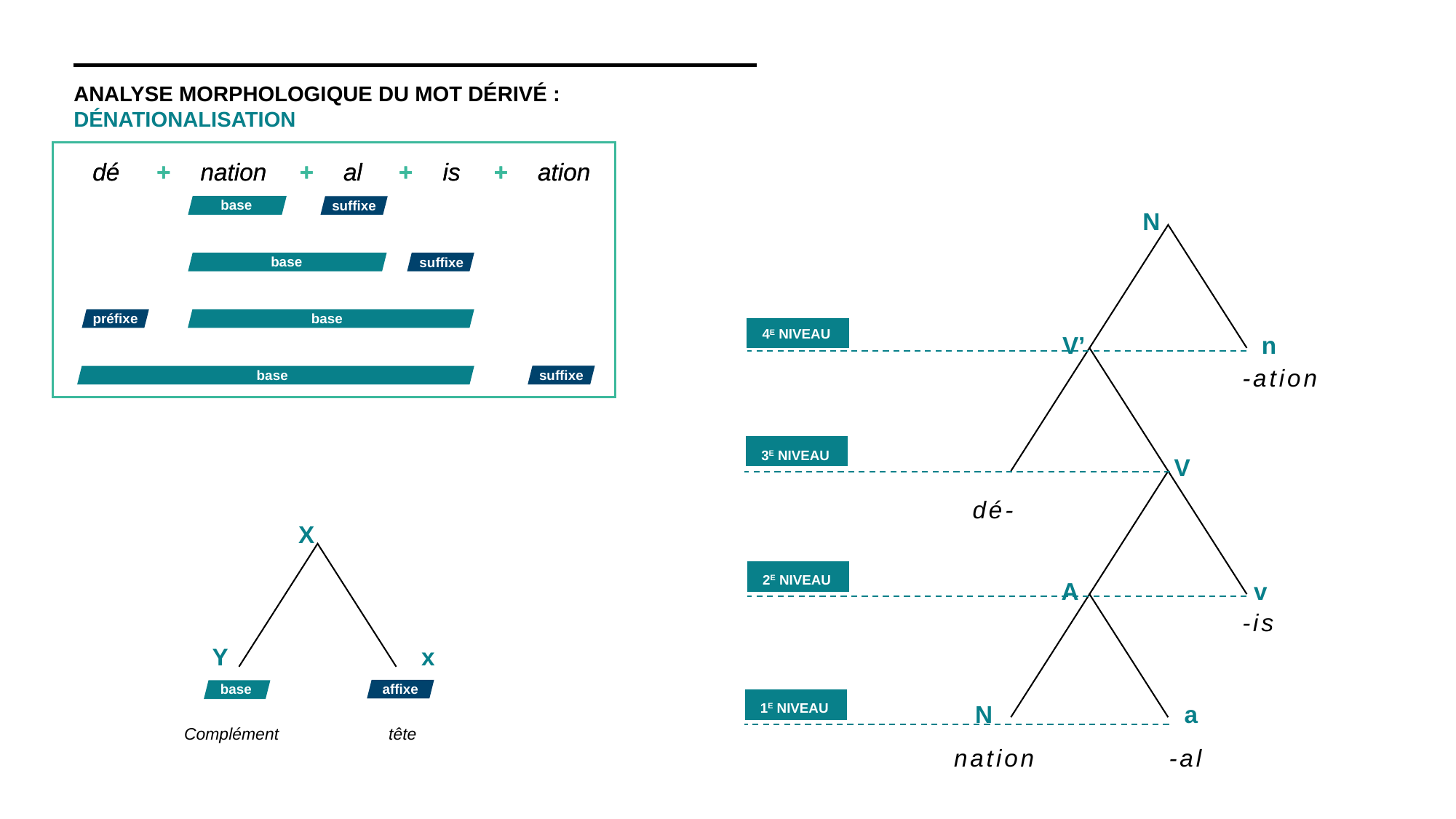

ANALYSE MORPHOLOGIQUE DU MOT DÉRIVÉ : DÉNATIONALISATION
dé
dé
+
+
nation
nation
+
+
al
al
+
+
is
is
+
+
ation
ation

N
base

suffixe

base

suffixe

base

préfixe

V’
n

4e niveau

-ation
base

suffixe

V

3e niveau

dé-
X

A
v

2e niveau

-is
Y
x
base

affixe

N
a

1e niveau
Complément
tête
nation
-al